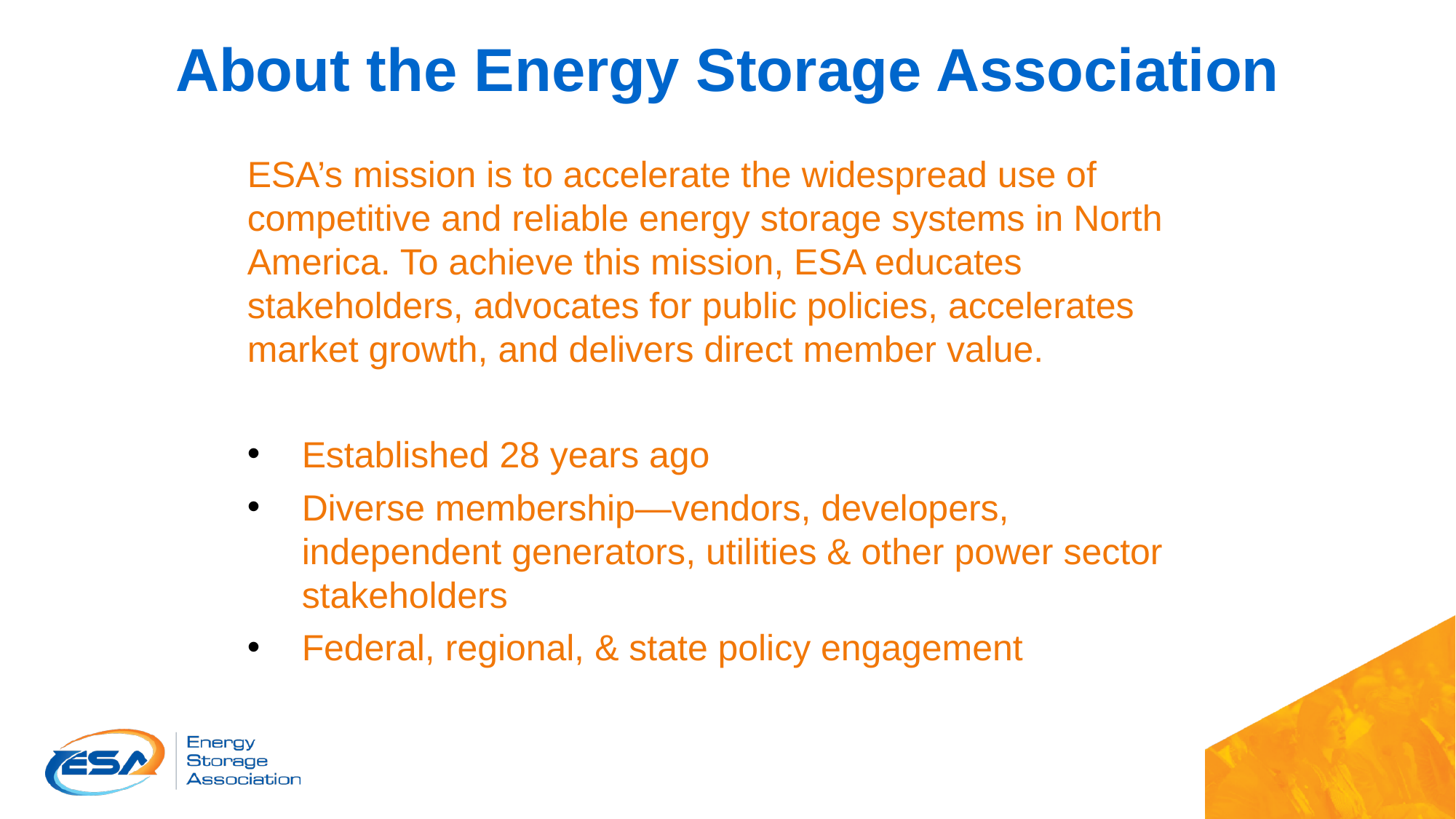

# About the Energy Storage Association
ESA’s mission is to accelerate the widespread use of competitive and reliable energy storage systems in North America. To achieve this mission, ESA educates stakeholders, advocates for public policies, accelerates market growth, and delivers direct member value.

Established 28 years ago
Diverse membership—vendors, developers, independent generators, utilities & other power sector stakeholders
Federal, regional, & state policy engagement